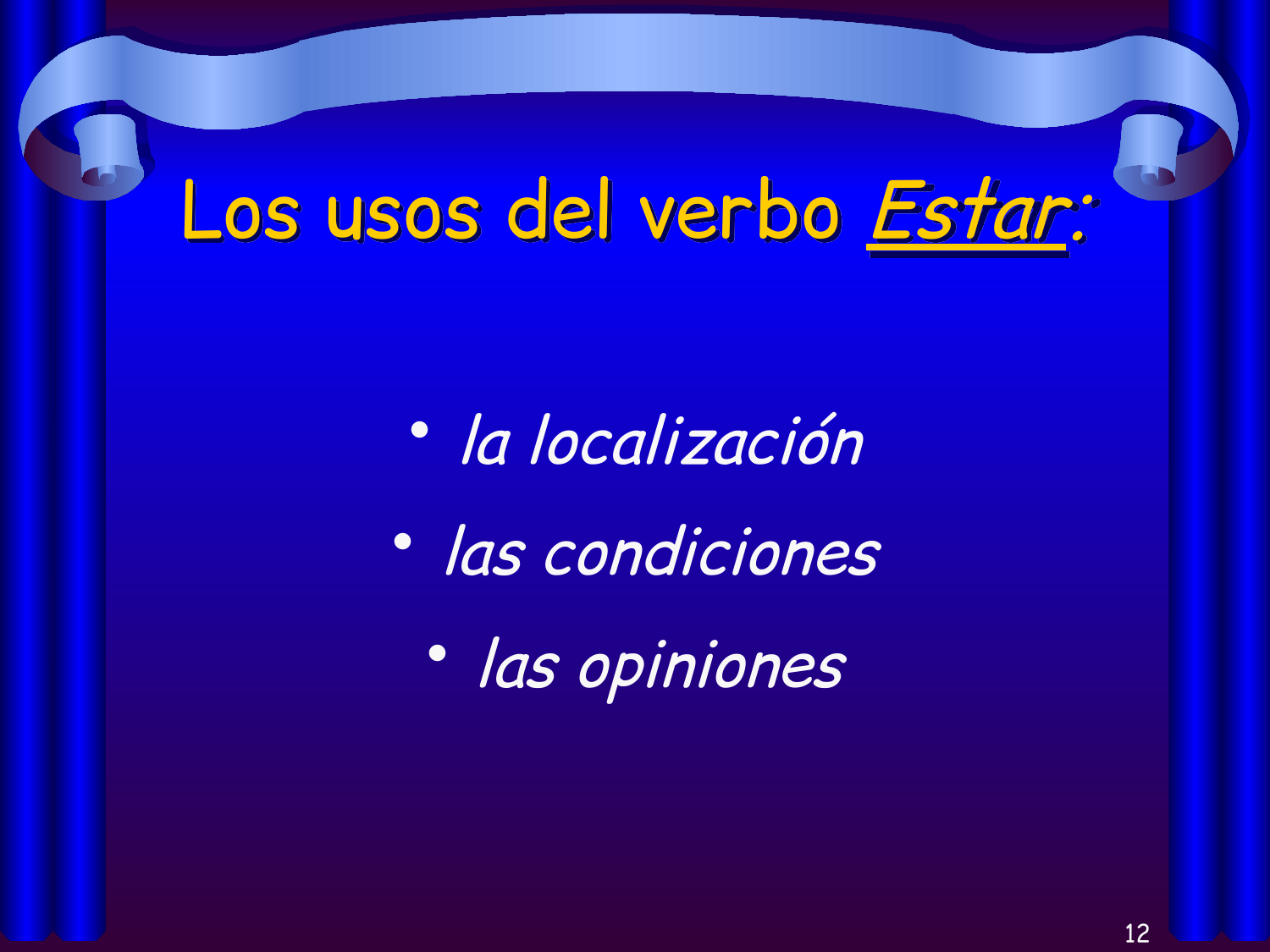

# Los usos del verbo Estar:
la localización
las condiciones
las opiniones
	            12